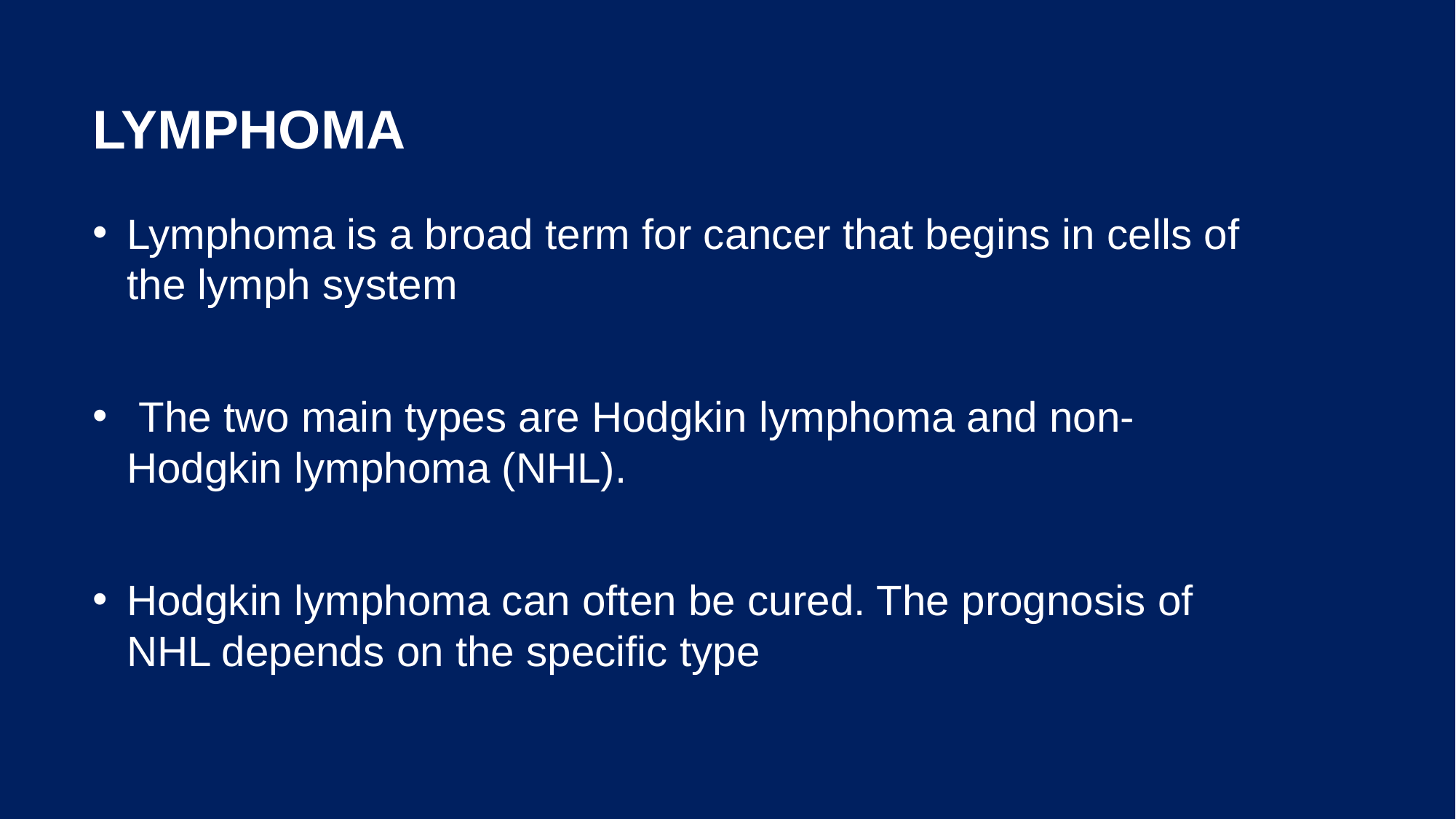

# Lymphoma
Lymphoma is a broad term for cancer that begins in cells of the lymph system

 The two main types are Hodgkin lymphoma and non-Hodgkin lymphoma (NHL).

Hodgkin lymphoma can often be cured. The prognosis of NHL depends on the specific type